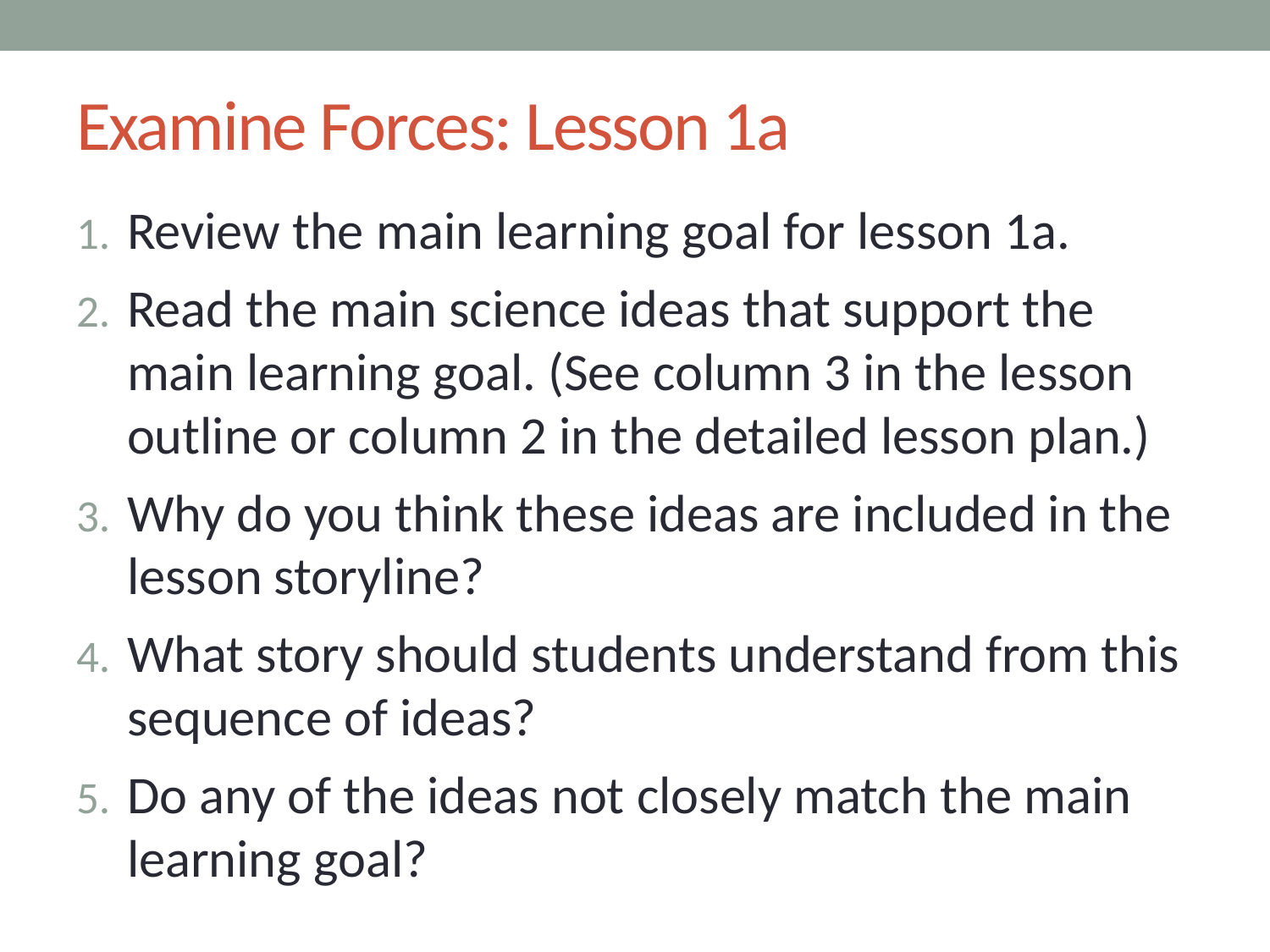

# Examine Forces: Lesson 1a
Review the main learning goal for lesson 1a.
Read the main science ideas that support the main learning goal. (See column 3 in the lesson outline or column 2 in the detailed lesson plan.)
Why do you think these ideas are included in the lesson storyline?
What story should students understand from this sequence of ideas?
Do any of the ideas not closely match the main learning goal?